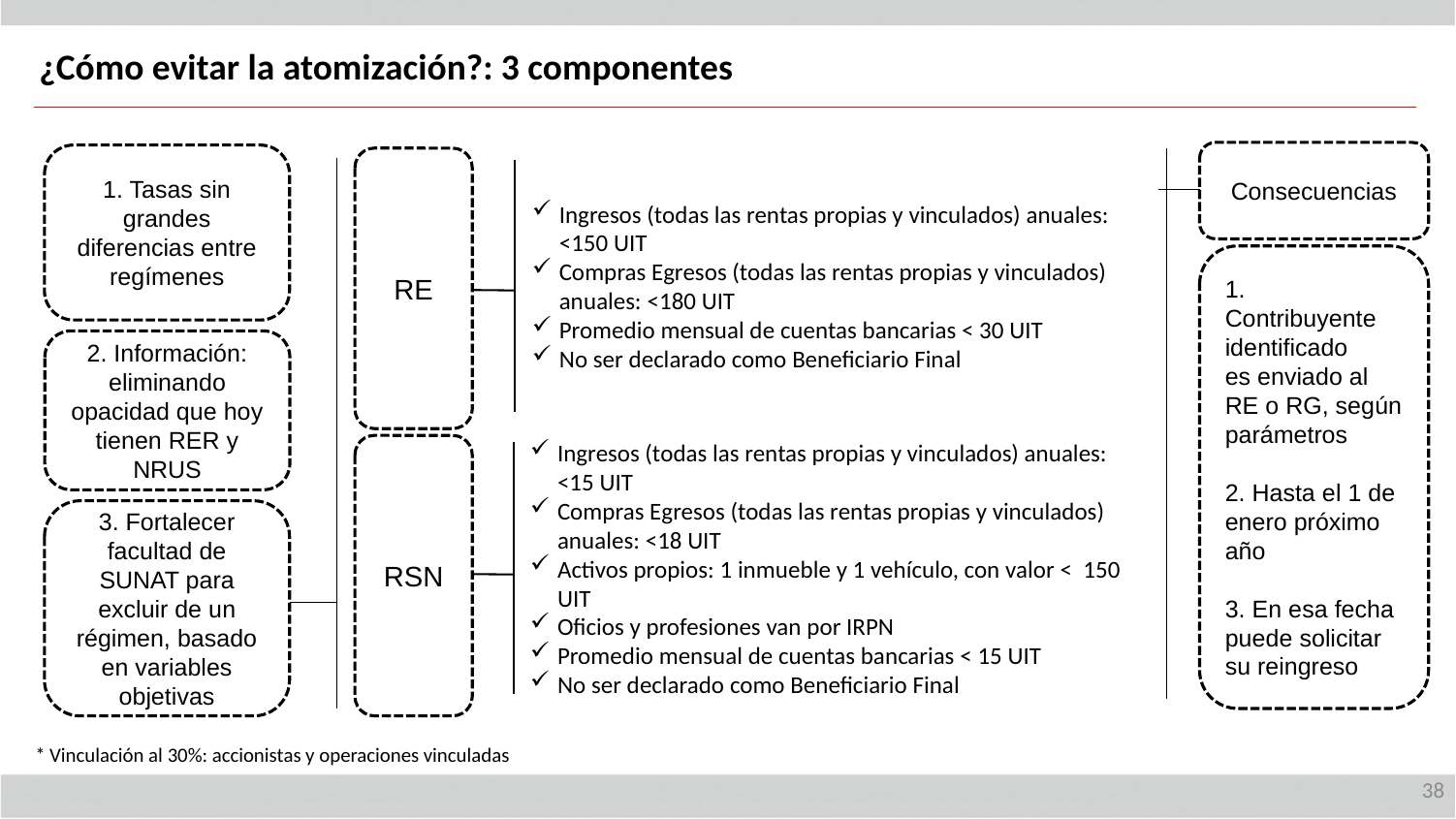

¿Cómo evitar la atomización?: 3 componentes
Consecuencias
1. Tasas sin grandes diferencias entre regímenes
RE
Ingresos (todas las rentas propias y vinculados) anuales: <150 UIT
Compras Egresos (todas las rentas propias y vinculados) anuales: <180 UIT
Promedio mensual de cuentas bancarias < 30 UIT
No ser declarado como Beneficiario Final
1. Contribuyente identificado
es enviado al RE o RG, según parámetros

2. Hasta el 1 de enero próximo año

3. En esa fecha puede solicitar su reingreso
2. Información: eliminando opacidad que hoy tienen RER y NRUS
RSN
Ingresos (todas las rentas propias y vinculados) anuales: <15 UIT
Compras Egresos (todas las rentas propias y vinculados) anuales: <18 UIT
Activos propios: 1 inmueble y 1 vehículo, con valor <  150 UIT
Oficios y profesiones van por IRPN
Promedio mensual de cuentas bancarias < 15 UIT
No ser declarado como Beneficiario Final
3. Fortalecer facultad de SUNAT para excluir de un régimen, basado en variables objetivas
* Vinculación al 30%: accionistas y operaciones vinculadas
38